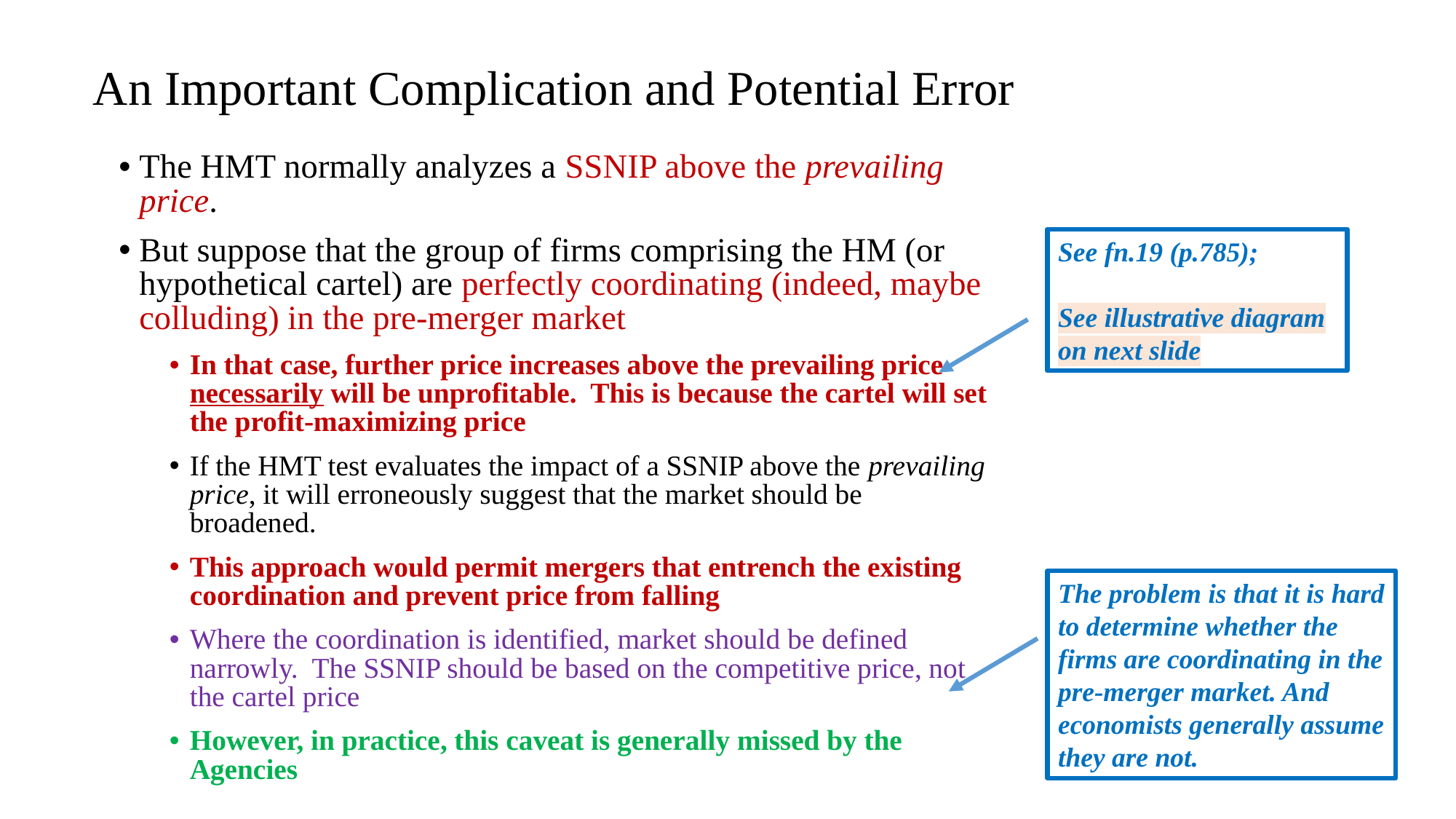

# An Important Complication and Potential Error
The HMT normally analyzes a SSNIP above the prevailing price.
But suppose that the group of firms comprising the HM (or hypothetical cartel) are perfectly coordinating (indeed, maybe colluding) in the pre-merger market
In that case, further price increases above the prevailing price necessarily will be unprofitable.  This is because the cartel will set the profit-maximizing price
If the HMT test evaluates the impact of a SSNIP above the prevailing price, it will erroneously suggest that the market should be broadened.
This approach would permit mergers that entrench the existing coordination and prevent price from falling
Where the coordination is identified, market should be defined narrowly.  The SSNIP should be based on the competitive price, not the cartel price
However, in practice, this caveat is generally missed by the Agencies

See fn.19 (p.785);

See illustrative diagram on next slide
The problem is that it is hard to determine whether the firms are coordinating in the pre-merger market. And economists generally assume they are not.
39